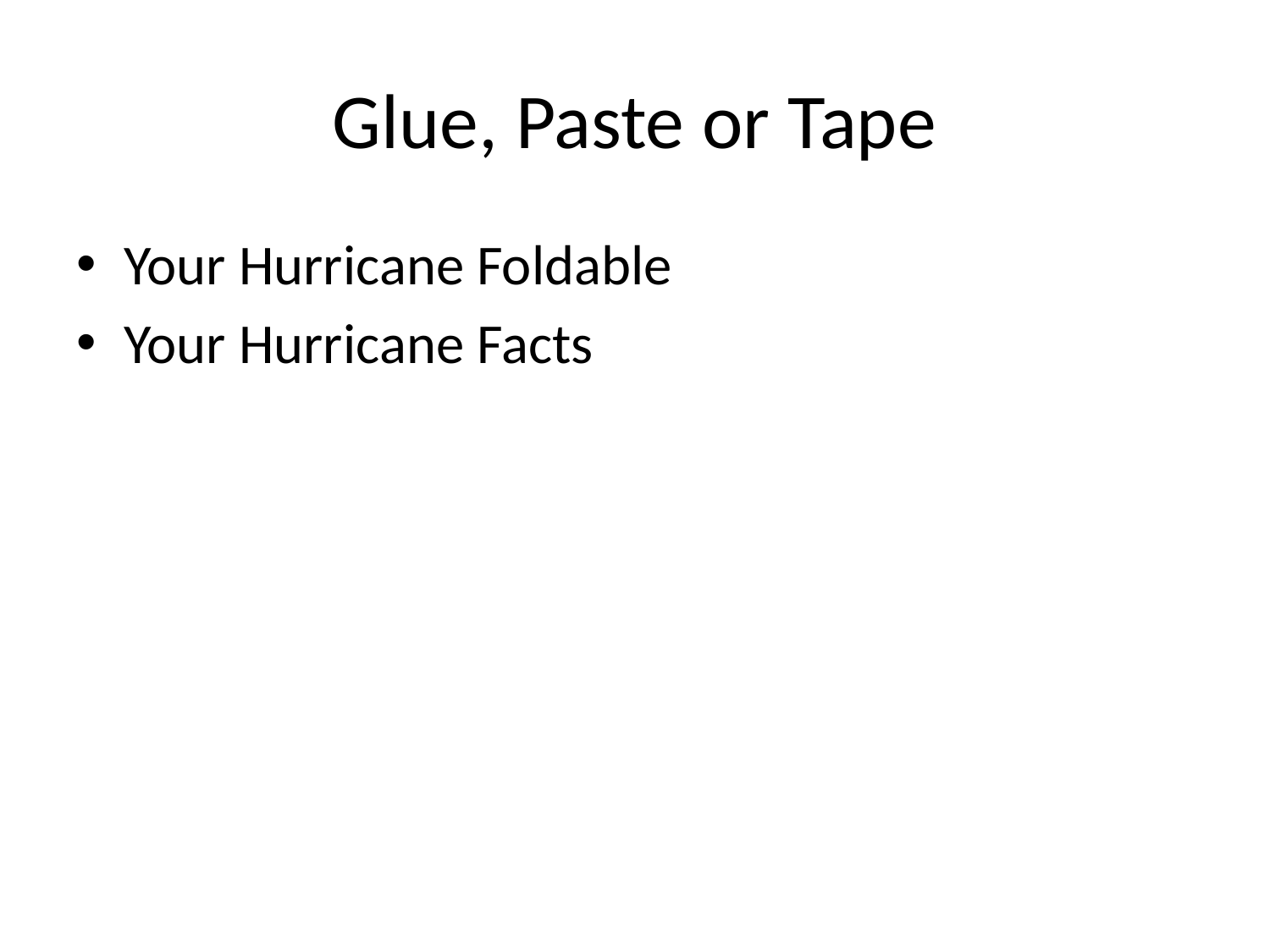

# Glue, Paste or Tape
Your Hurricane Foldable
Your Hurricane Facts